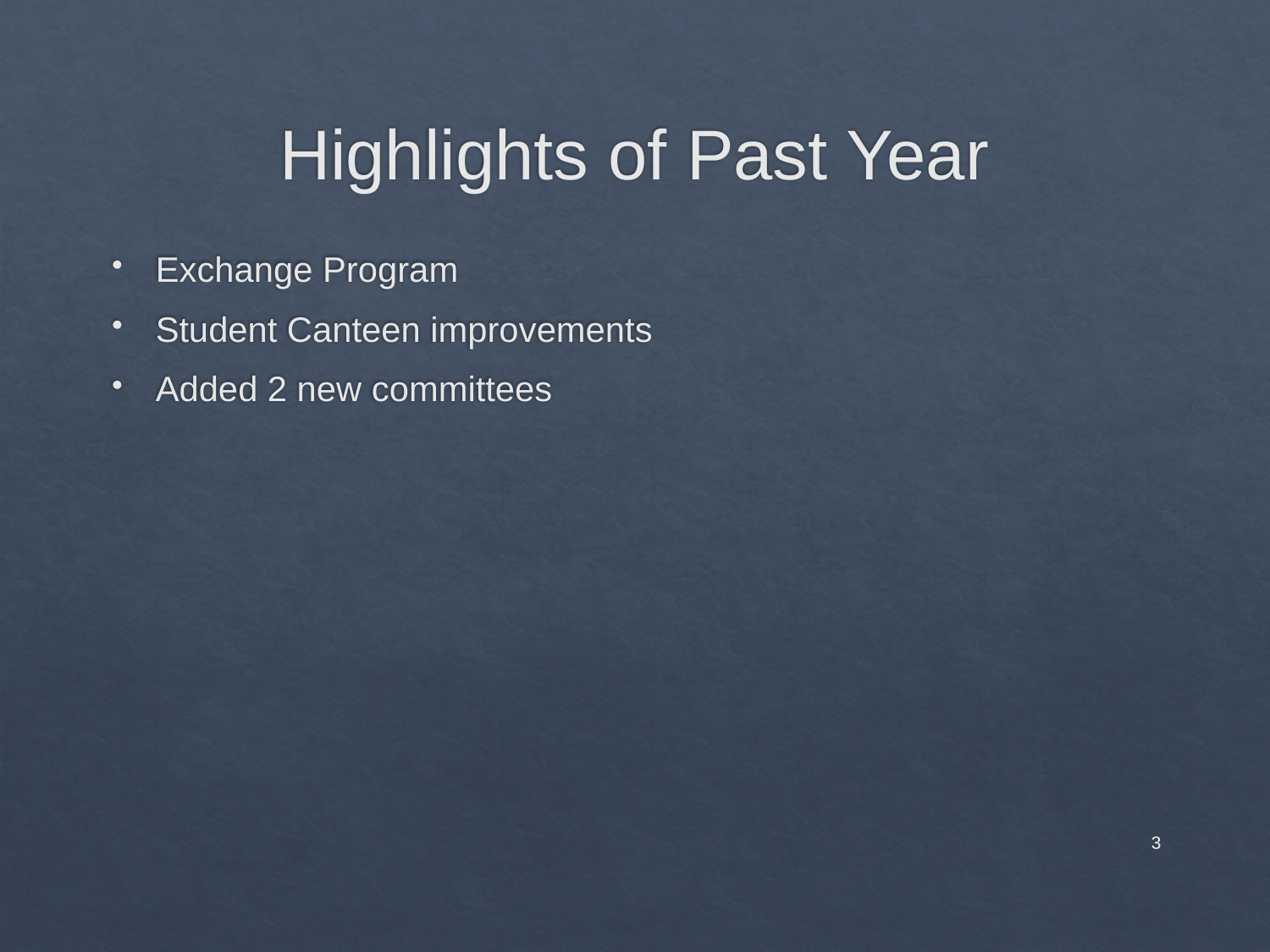

# Highlights of Past Year
Exchange Program
Student Canteen improvements
Added 2 new committees
3